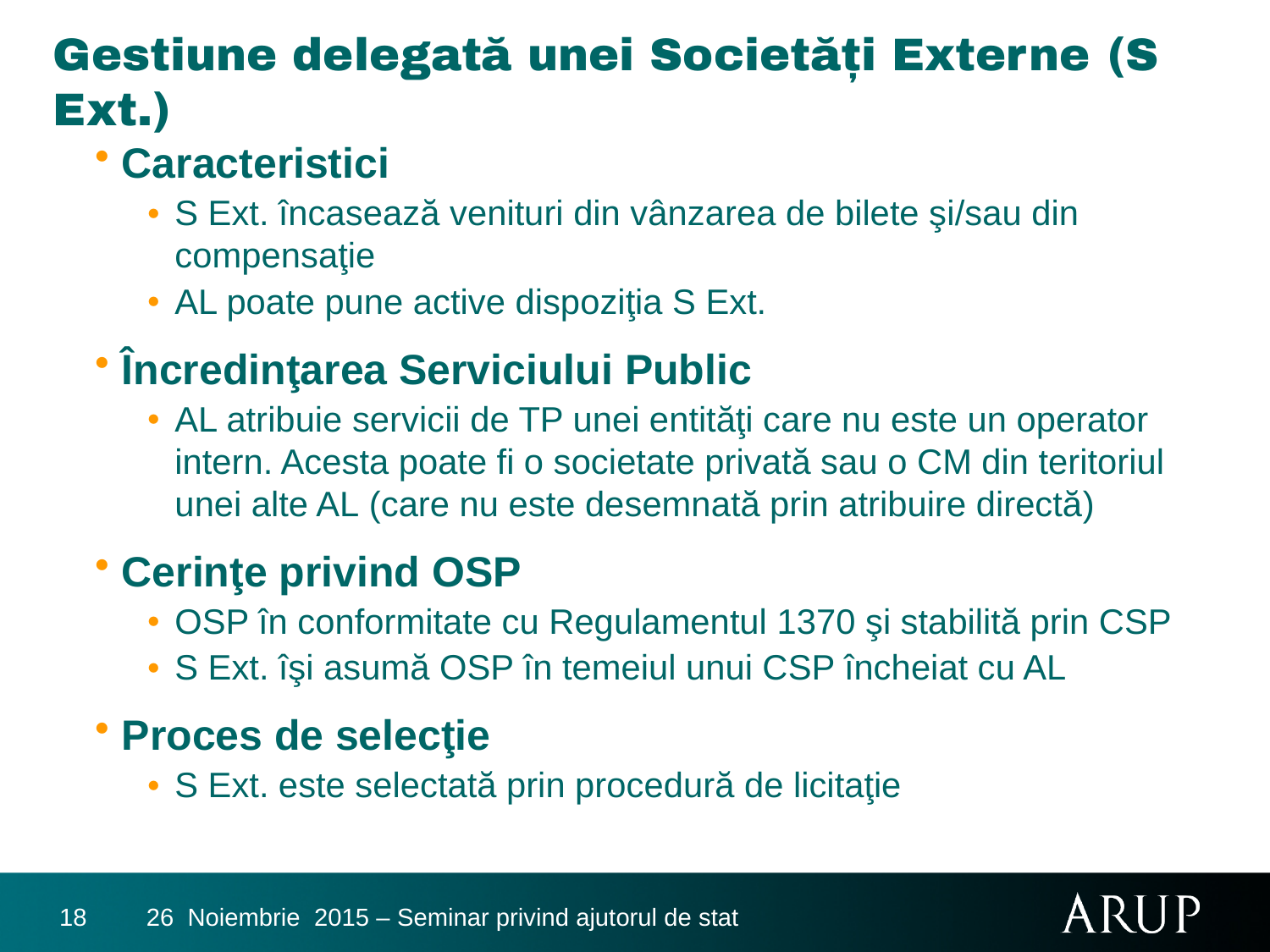

# Gestiune delegată unei Societăţi Externe (S Ext.)
Caracteristici
S Ext. încasează venituri din vânzarea de bilete şi/sau din compensaţie
AL poate pune active dispoziţia S Ext.
Încredinţarea Serviciului Public
AL atribuie servicii de TP unei entităţi care nu este un operator intern. Acesta poate fi o societate privată sau o CM din teritoriul unei alte AL (care nu este desemnată prin atribuire directă)
Cerinţe privind OSP
OSP în conformitate cu Regulamentul 1370 şi stabilită prin CSP
S Ext. îşi asumă OSP în temeiul unui CSP încheiat cu AL
Proces de selecţie
S Ext. este selectată prin procedură de licitaţie

18
26  Noiembrie  2015 – Seminar privind ajutorul de stat